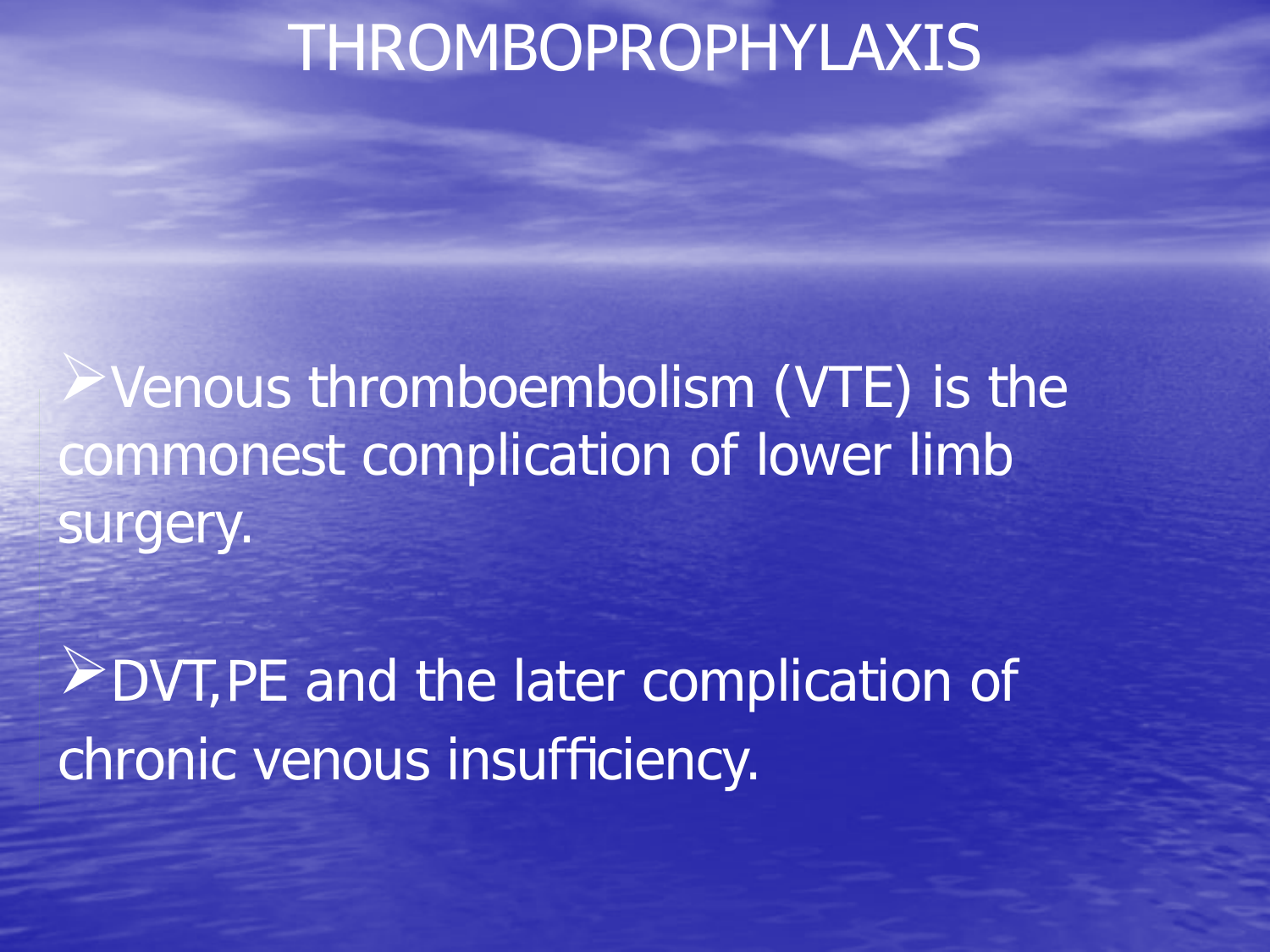

# THROMBOPROPHYLAXIS

Venous thromboembolism (VTE) is the commonest complication of lower limb surgery.

DVT,PE and the later complication of
chronic venous insufficiency.